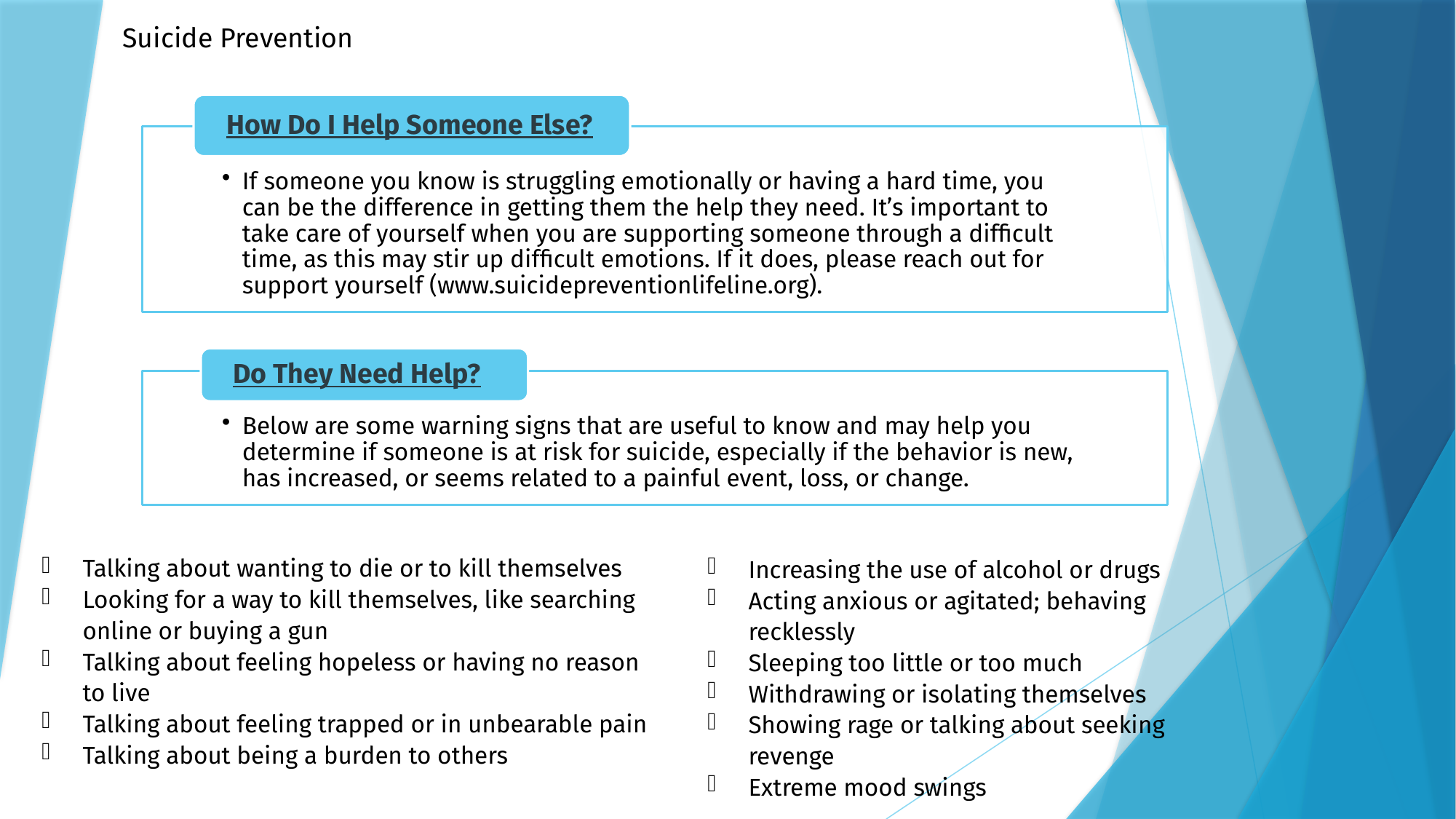

Suicide Prevention
If someone you know is struggling emotionally or having a hard time, you can be the difference in getting them the help they need. It’s important to take care of yourself when you are supporting someone through a difficult time, as this may stir up difficult emotions. If it does, please reach out for support yourself (www.suicidepreventionlifeline.org).
How Do I Help Someone Else?
Below are some warning signs that are useful to know and may help you determine if someone is at risk for suicide, especially if the behavior is new, has increased, or seems related to a painful event, loss, or change.
Do They Need Help?
Talking about wanting to die or to kill themselves
Looking for a way to kill themselves, like searching online or buying a gun
Talking about feeling hopeless or having no reason to live
Talking about feeling trapped or in unbearable pain
Talking about being a burden to others
Increasing the use of alcohol or drugs
Acting anxious or agitated; behaving recklessly
Sleeping too little or too much
Withdrawing or isolating themselves
Showing rage or talking about seeking revenge
Extreme mood swings